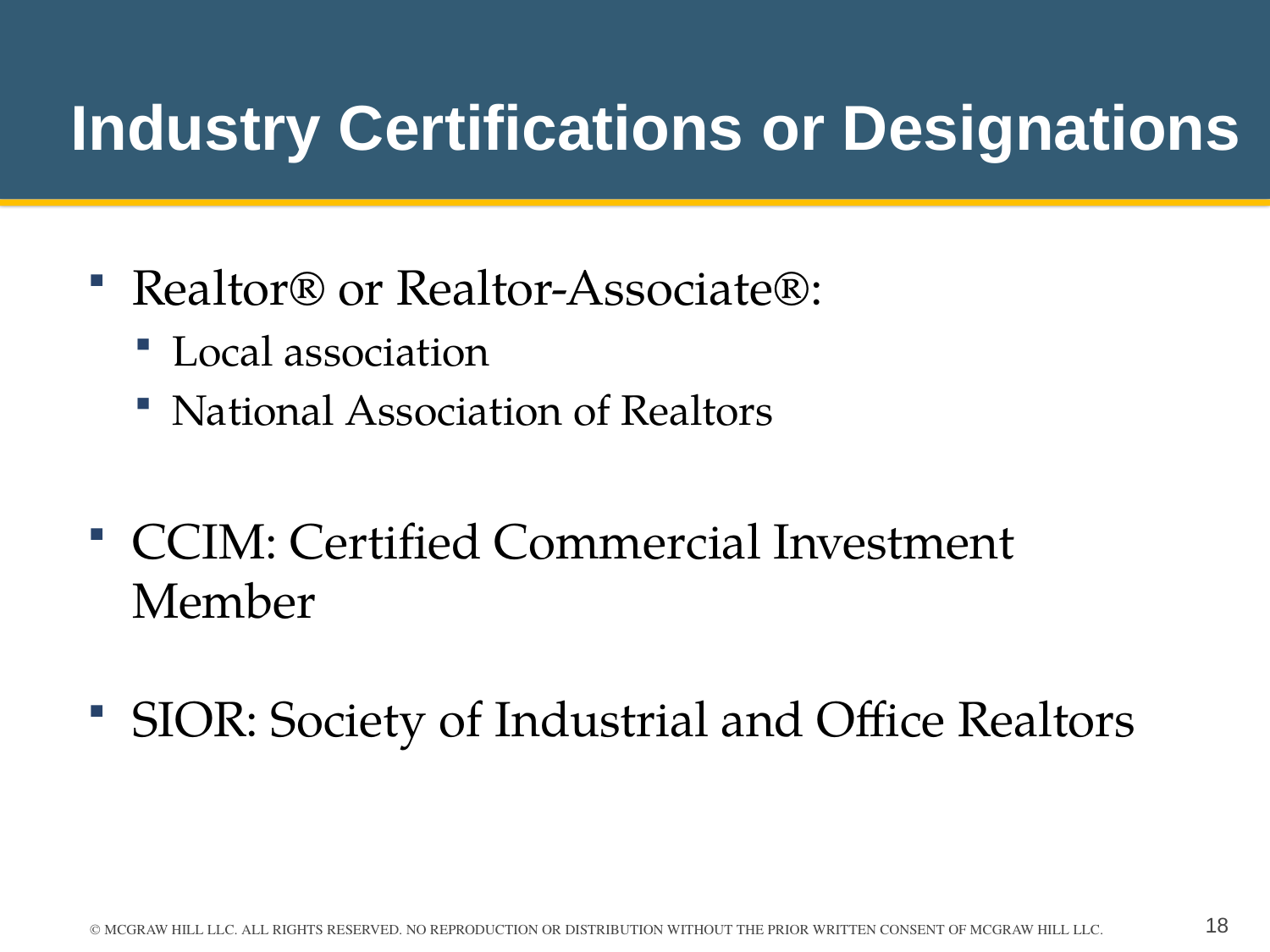

# Industry Certifications or Designations
Realtor® or Realtor-Associate®:
Local association
National Association of Realtors

CCIM: Certified Commercial Investment Member

SIOR: Society of Industrial and Office Realtors

© MCGRAW HILL LLC. ALL RIGHTS RESERVED. NO REPRODUCTION OR DISTRIBUTION WITHOUT THE PRIOR WRITTEN CONSENT OF MCGRAW HILL LLC.
18